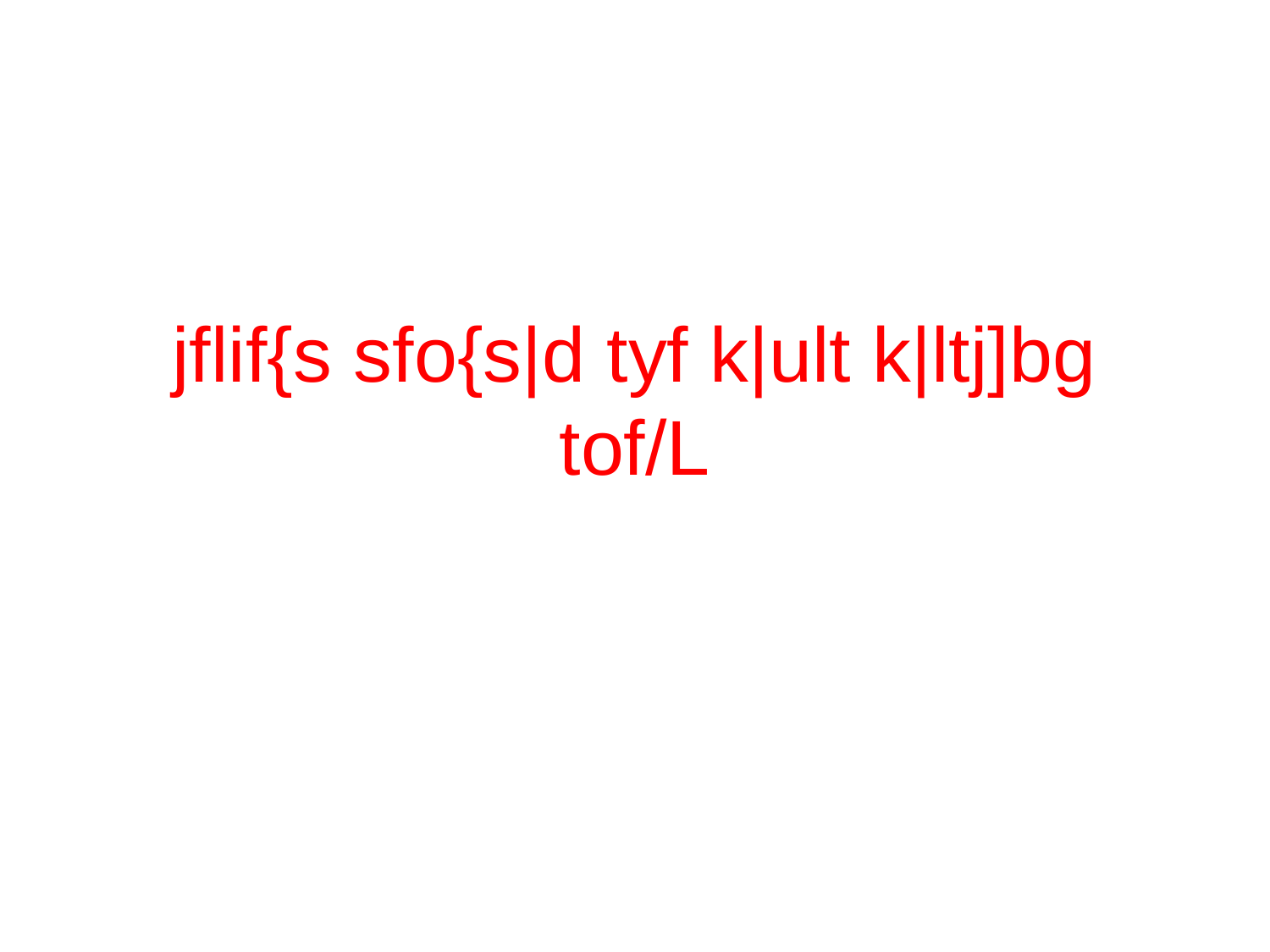

# jflif{s sfo{s|d tyf k|ult k|ltj]bg tof/L